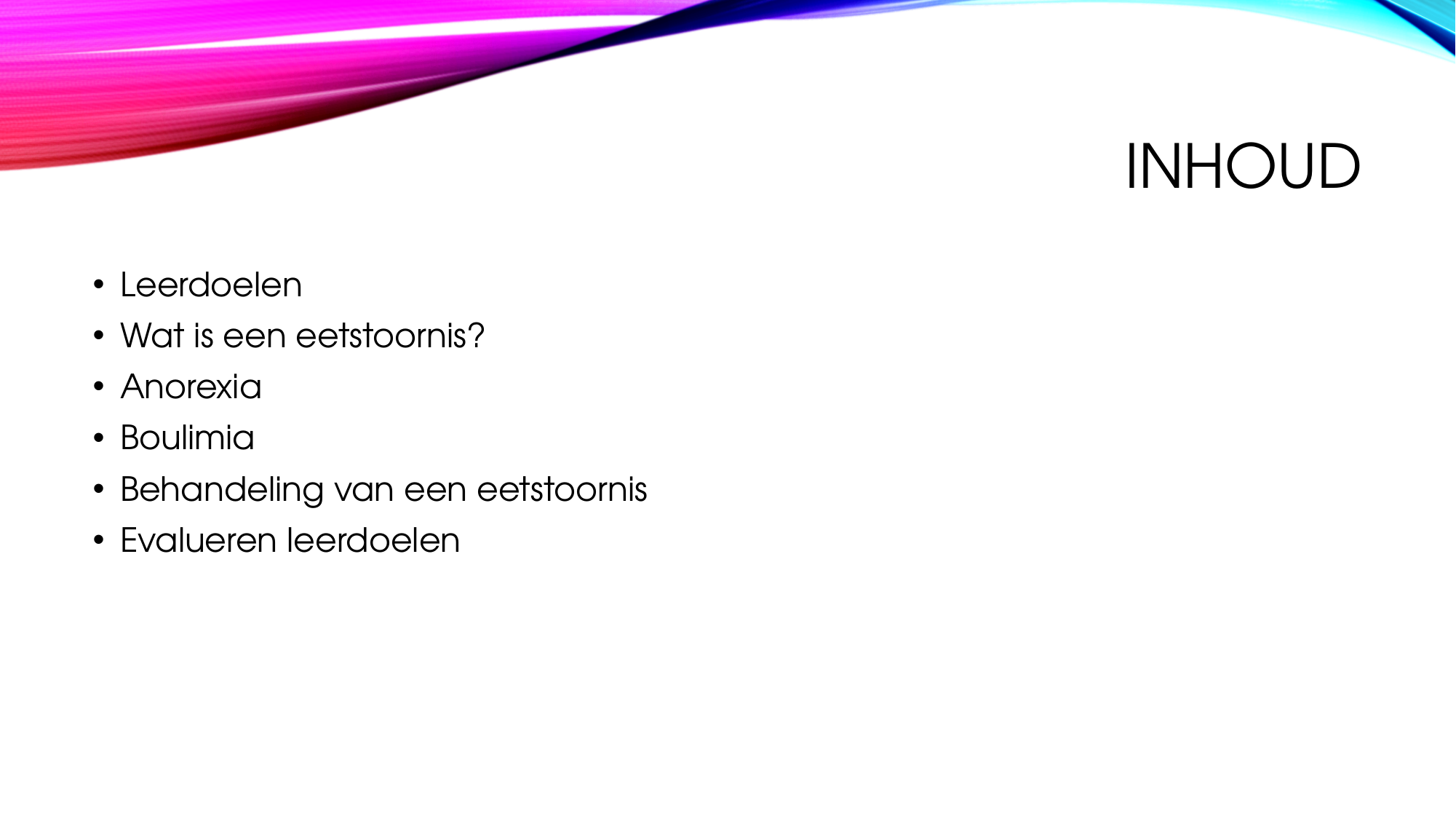

# Inhoud
Leerdoelen
Wat is een eetstoornis?
Anorexia
Boulimia
Behandeling van een eetstoornis
Evalueren leerdoelen